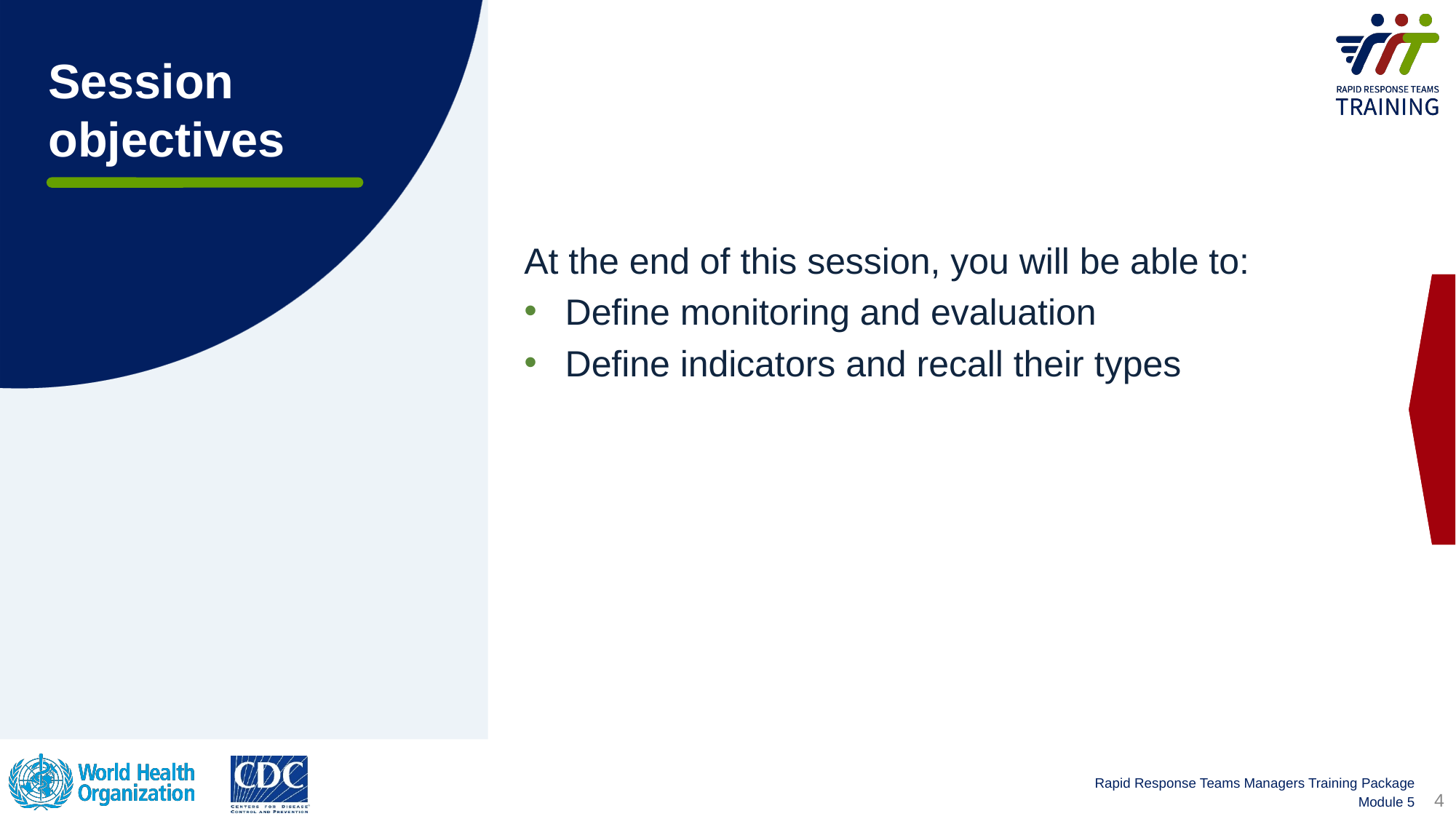

Session objectives
At the end of this session, you will be able to:
Define monitoring and evaluation
Define indicators and recall their types

4